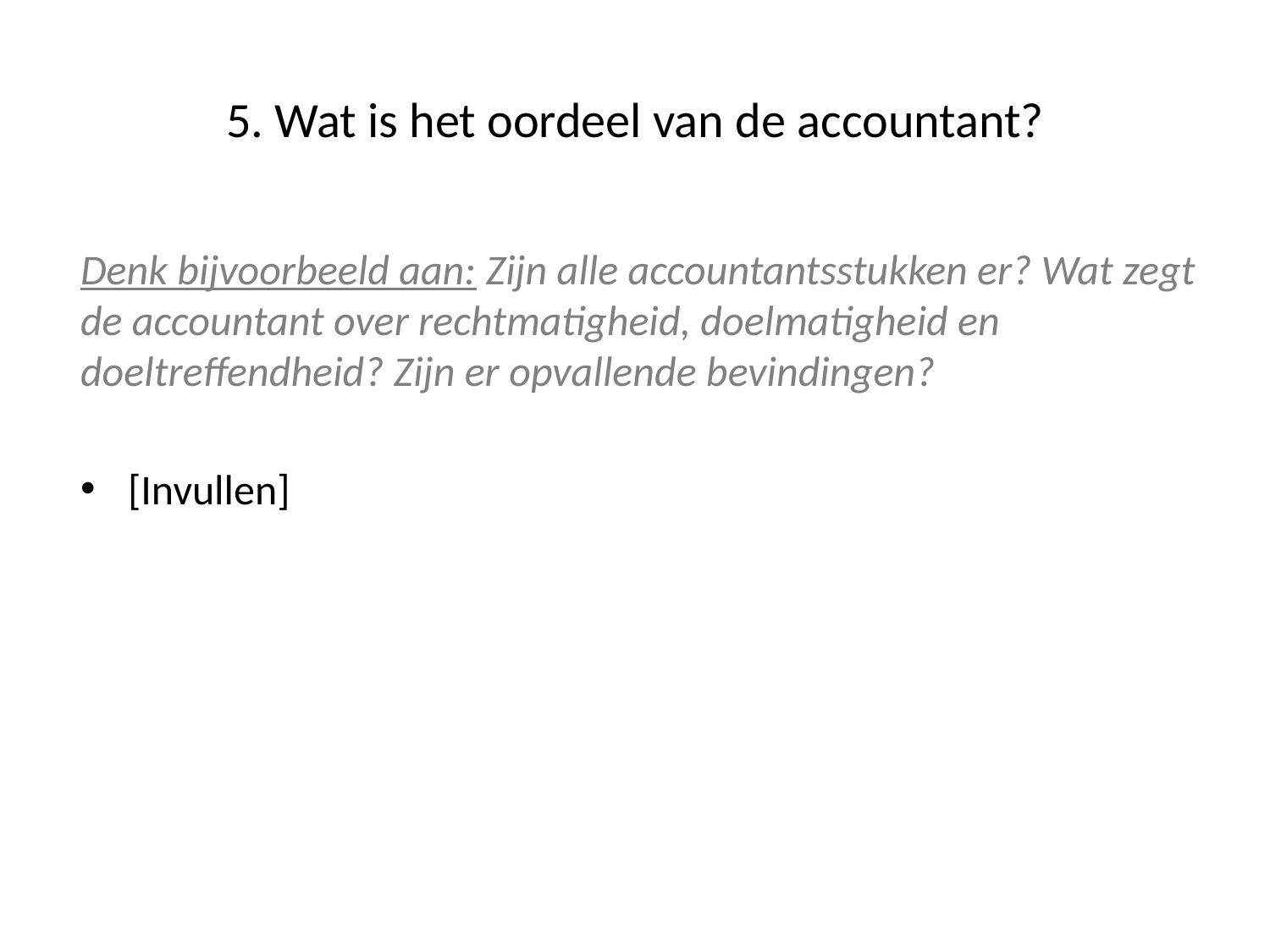

# 5. Wat is het oordeel van de accountant?
Denk bijvoorbeeld aan: Zijn alle accountantsstukken er? Wat zegt de accountant over rechtmatigheid, doelmatigheid en doeltreffendheid? Zijn er opvallende bevindingen?

[Invullen]